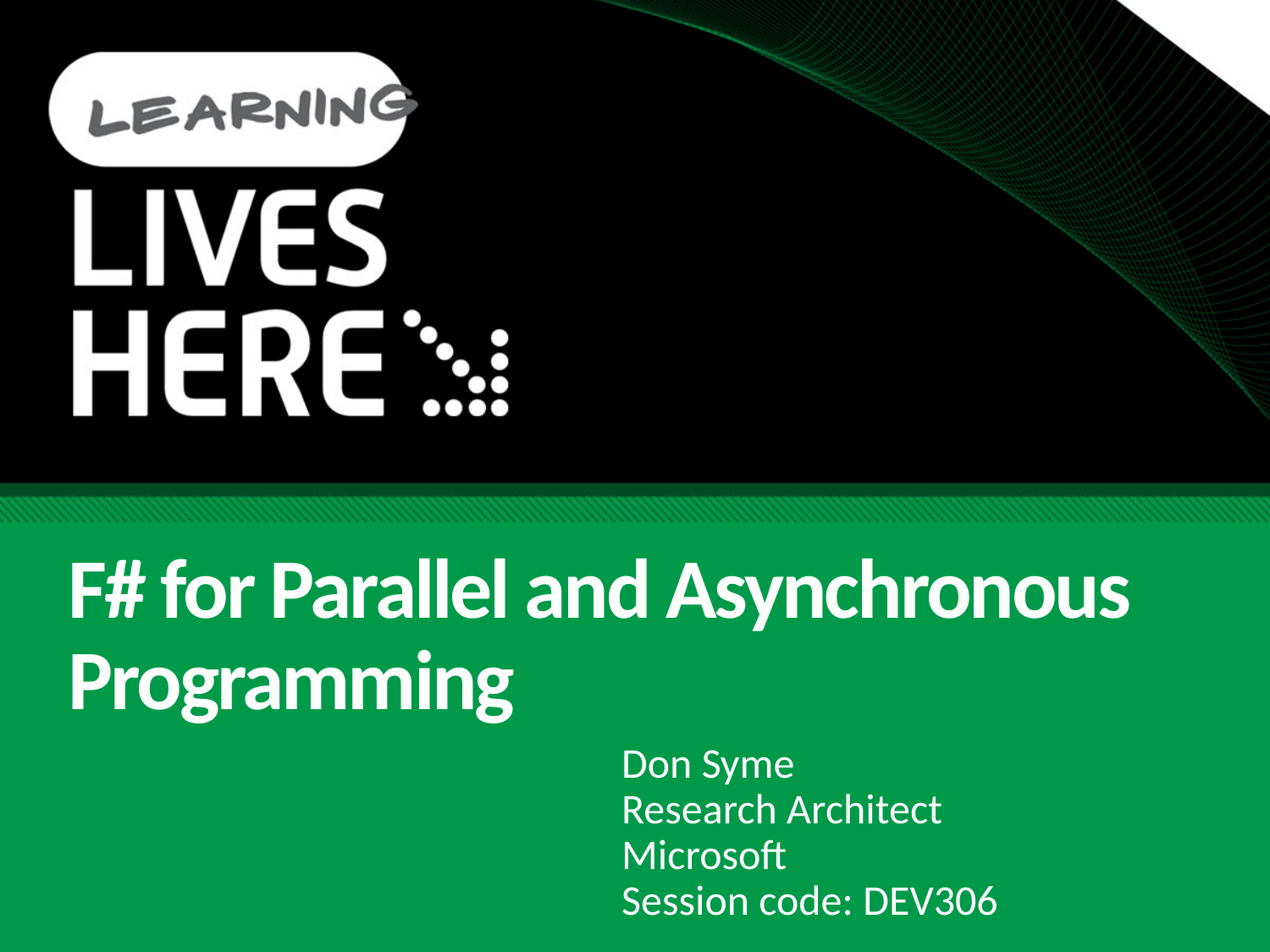

# F# for Parallel and Asynchronous Programming
Don Syme
Research Architect
Microsoft
Session code: DEV306